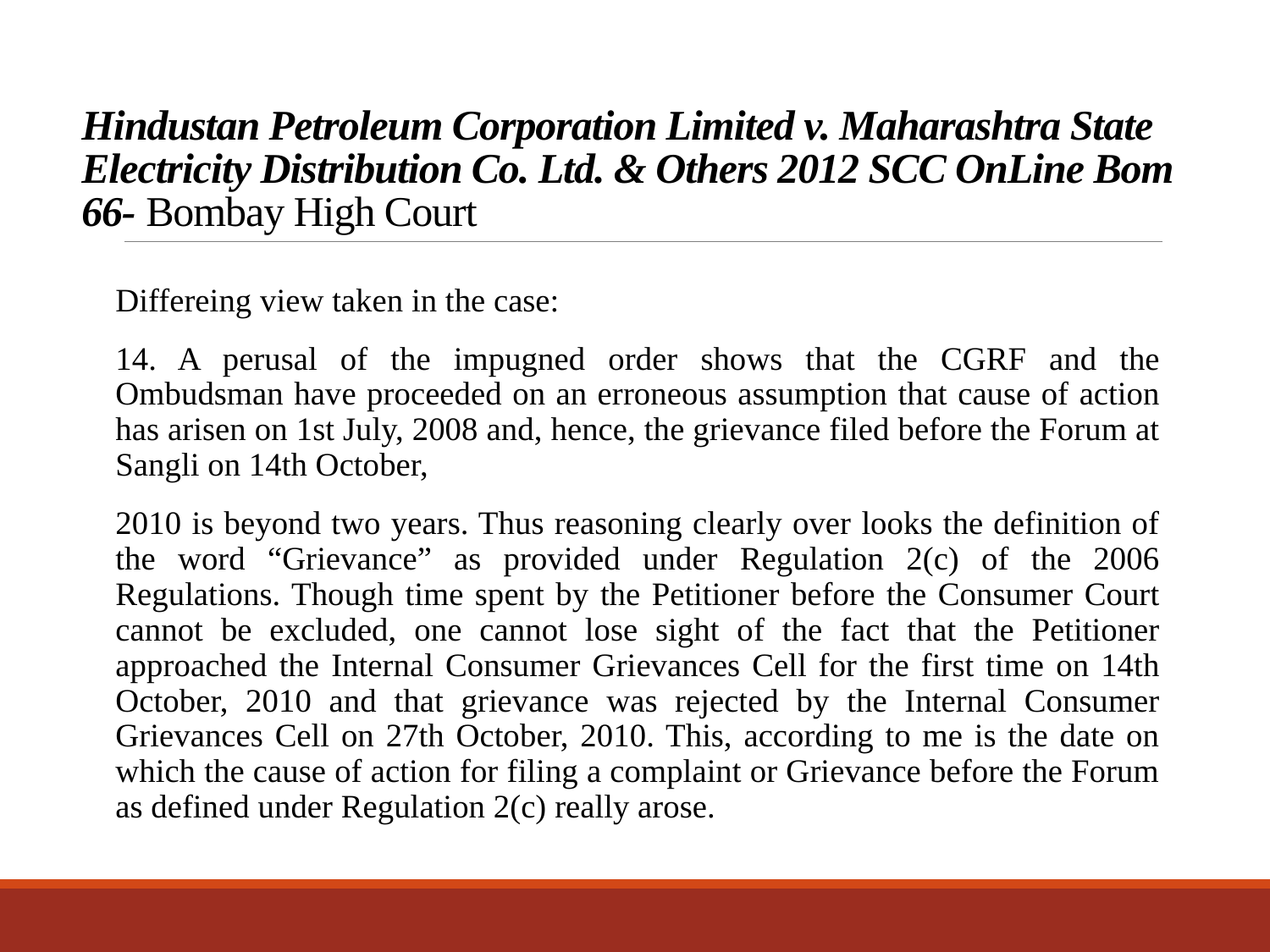

# Hindustan Petroleum Corporation Limited v. Maharashtra State Electricity Distribution Co. Ltd. & Others 2012 SCC OnLine Bom 66- Bombay High Court
Differeing view taken in the case:
14. A perusal of the impugned order shows that the CGRF and the Ombudsman have proceeded on an erroneous assumption that cause of action has arisen on 1st July, 2008 and, hence, the grievance filed before the Forum at Sangli on 14th October,
2010 is beyond two years. Thus reasoning clearly over looks the definition of the word “Grievance” as provided under Regulation 2(c) of the 2006 Regulations. Though time spent by the Petitioner before the Consumer Court cannot be excluded, one cannot lose sight of the fact that the Petitioner approached the Internal Consumer Grievances Cell for the first time on 14th October, 2010 and that grievance was rejected by the Internal Consumer Grievances Cell on 27th October, 2010. This, according to me is the date on which the cause of action for filing a complaint or Grievance before the Forum as defined under Regulation 2(c) really arose.